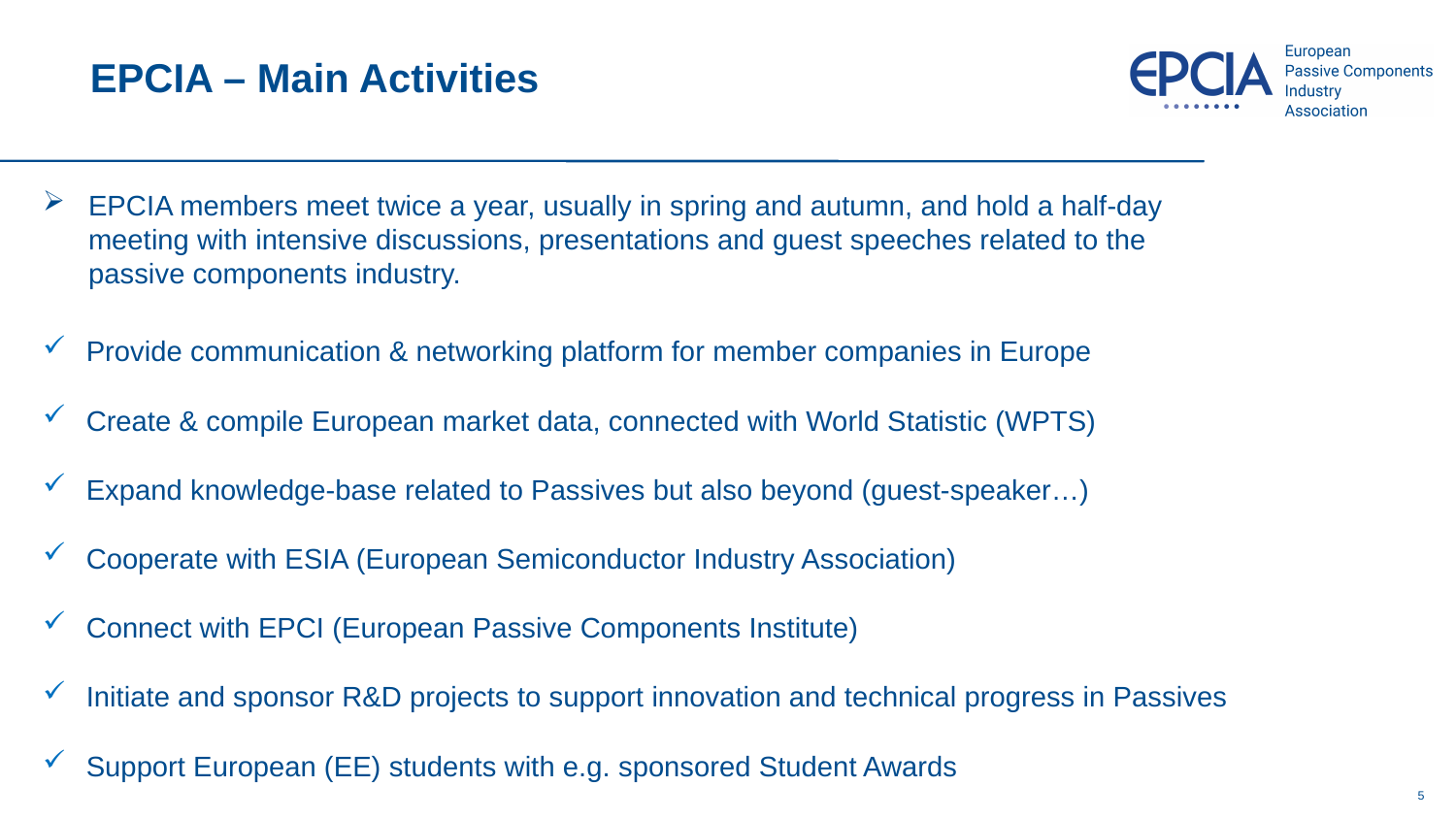

EPCIA – Main Activities
EPCIA members meet twice a year, usually in spring and autumn, and hold a half-day meeting with intensive discussions, presentations and guest speeches related to the passive components industry.
Provide communication & networking platform for member companies in Europe
Create & compile European market data, connected with World Statistic (WPTS)
Expand knowledge-base related to Passives but also beyond (guest-speaker…)
Cooperate with ESIA (European Semiconductor Industry Association)
Connect with EPCI (European Passive Components Institute)
Initiate and sponsor R&D projects to support innovation and technical progress in Passives
Support European (EE) students with e.g. sponsored Student Awards
 5